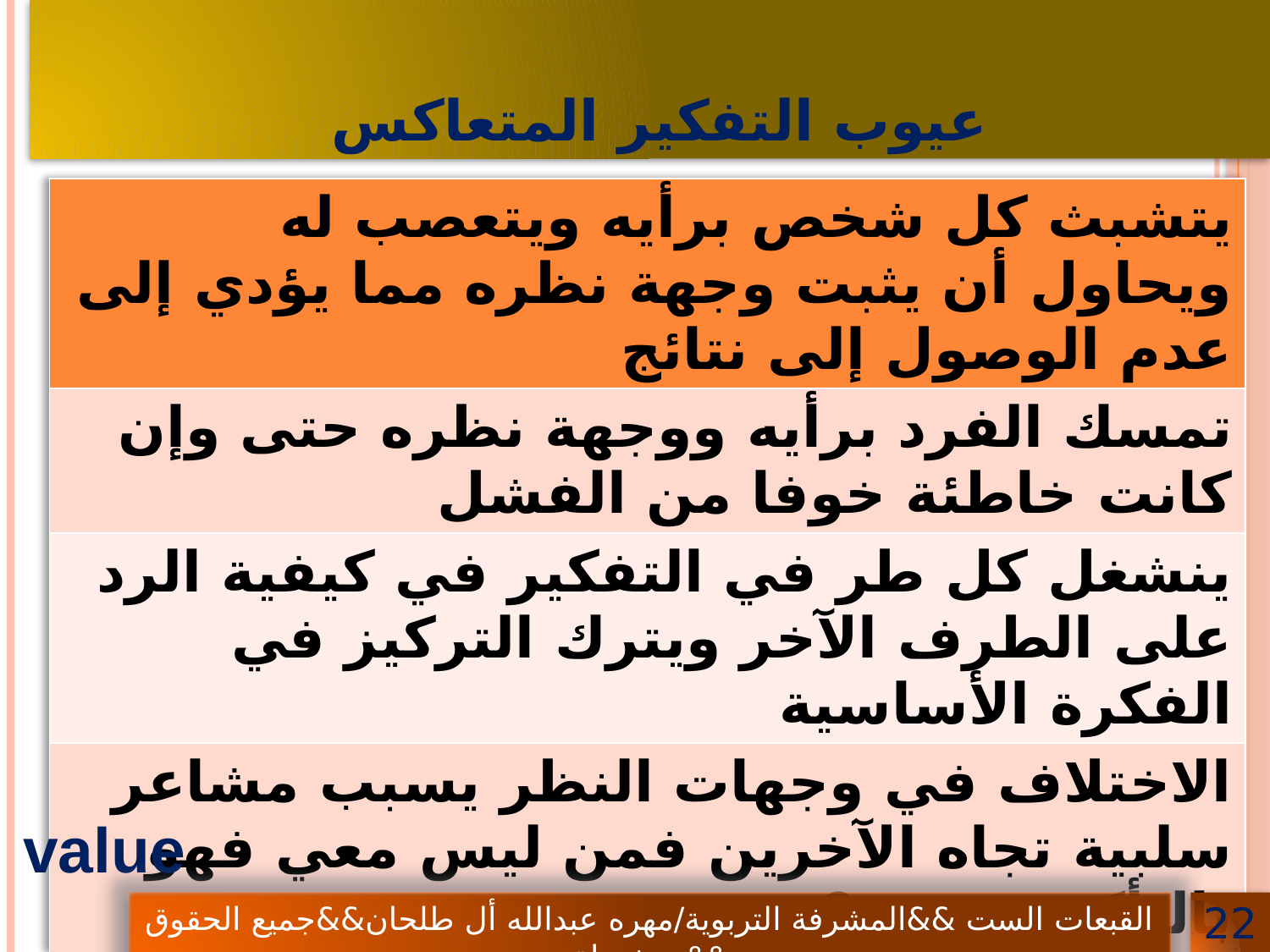

عيوب التفكير المتعاكس
| يتشبث كل شخص برأيه ويتعصب له ويحاول أن يثبت وجهة نظره مما يؤدي إلى عدم الوصول إلى نتائج |
| --- |
| تمسك الفرد برأيه ووجهة نظره حتى وإن كانت خاطئة خوفا من الفشل |
| ينشغل كل طر في التفكير في كيفية الرد على الطرف الآخر ويترك التركيز في الفكرة الأساسية |
| الاختلاف في وجهات النظر يسبب مشاعر سلبية تجاه الآخرين فمن ليس معي فهو بالتأكيد ضدي 0 |
value
القبعات الست &&المشرفة التربوية/مهره عبدالله أل طلحان&&جميع الحقوق محفوظة&&
22